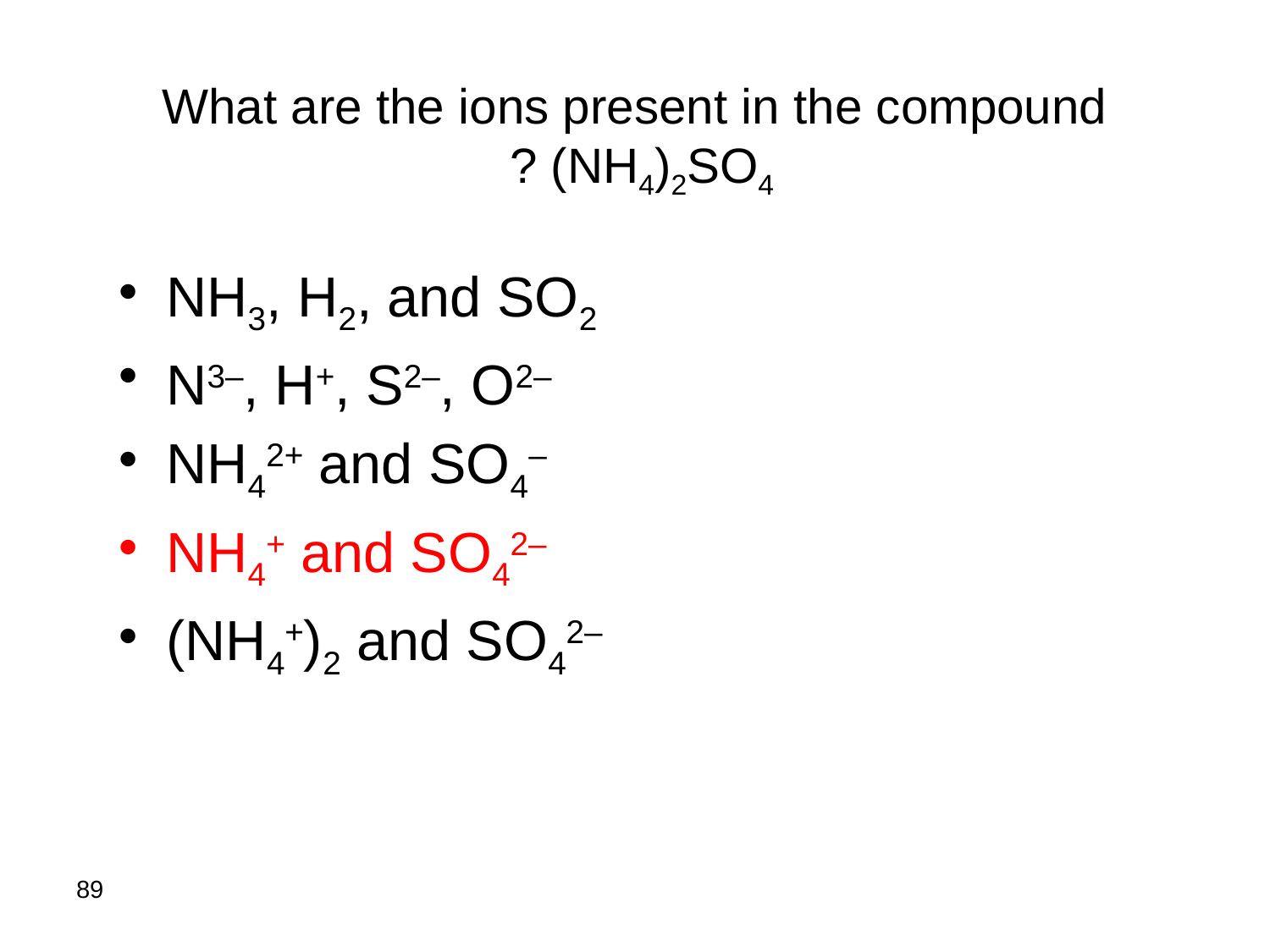

# What are the ions present in the compound (NH4)2SO4 ?
NH3, H2, and SO2
N3–, H+, S2–, O2–
NH42+ and SO4–
NH4+ and SO42–
(NH4+)2 and SO42–

89